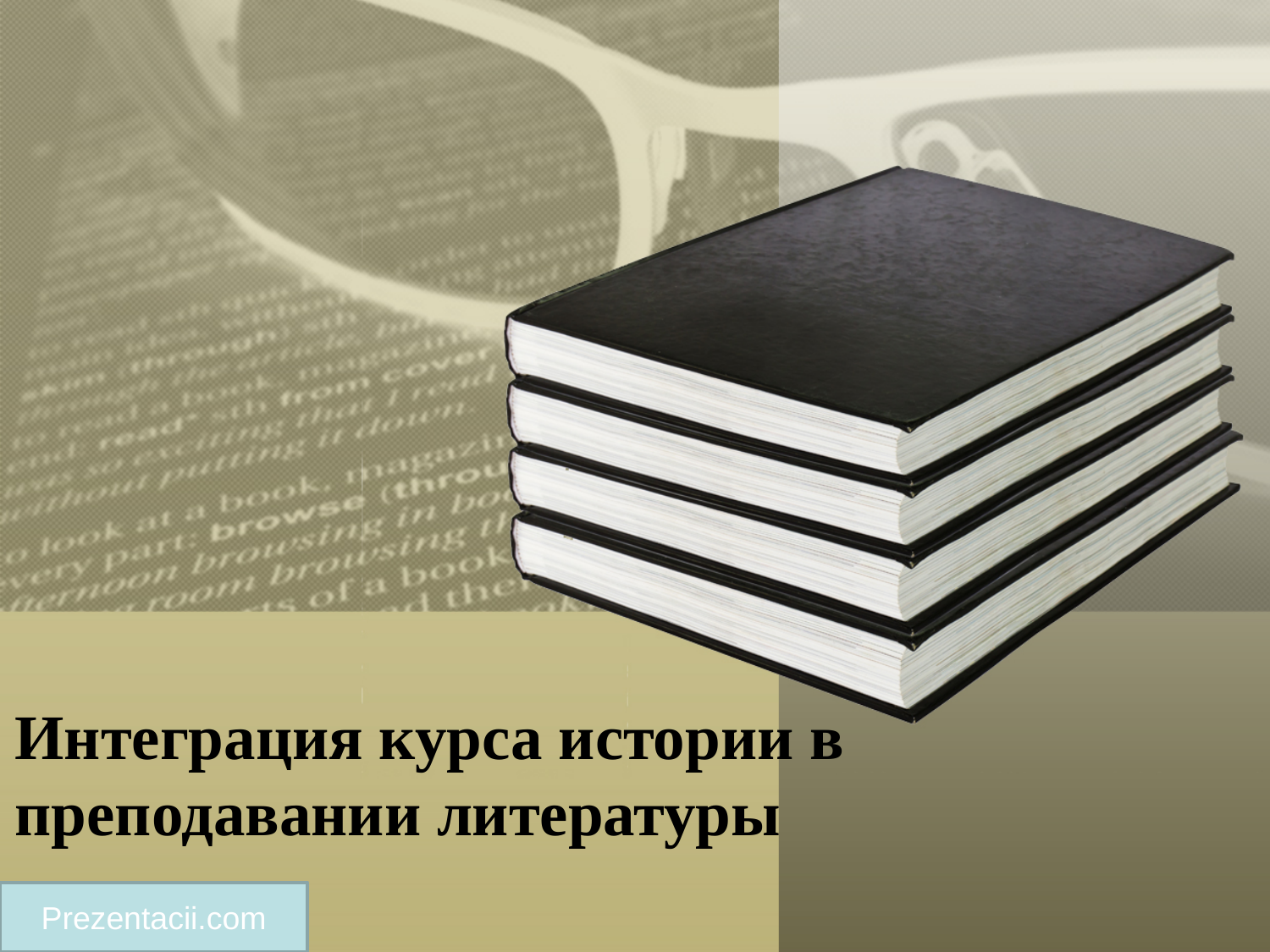

Интеграция курса истории в преподавании литературы
Prezentacii.com